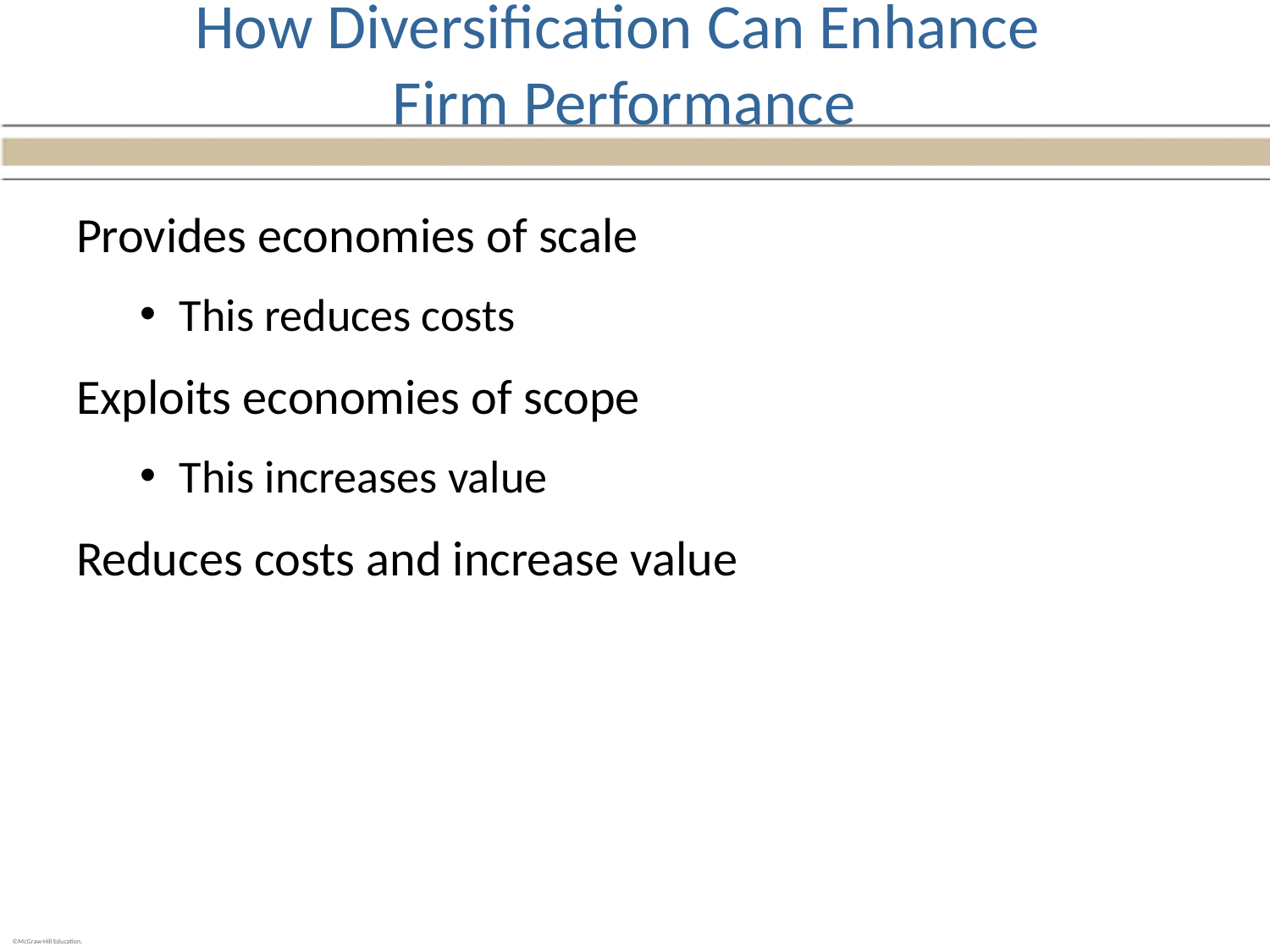

# How Diversification Can Enhance Firm Performance
Provides economies of scale
This reduces costs
Exploits economies of scope
This increases value
Reduces costs and increase value